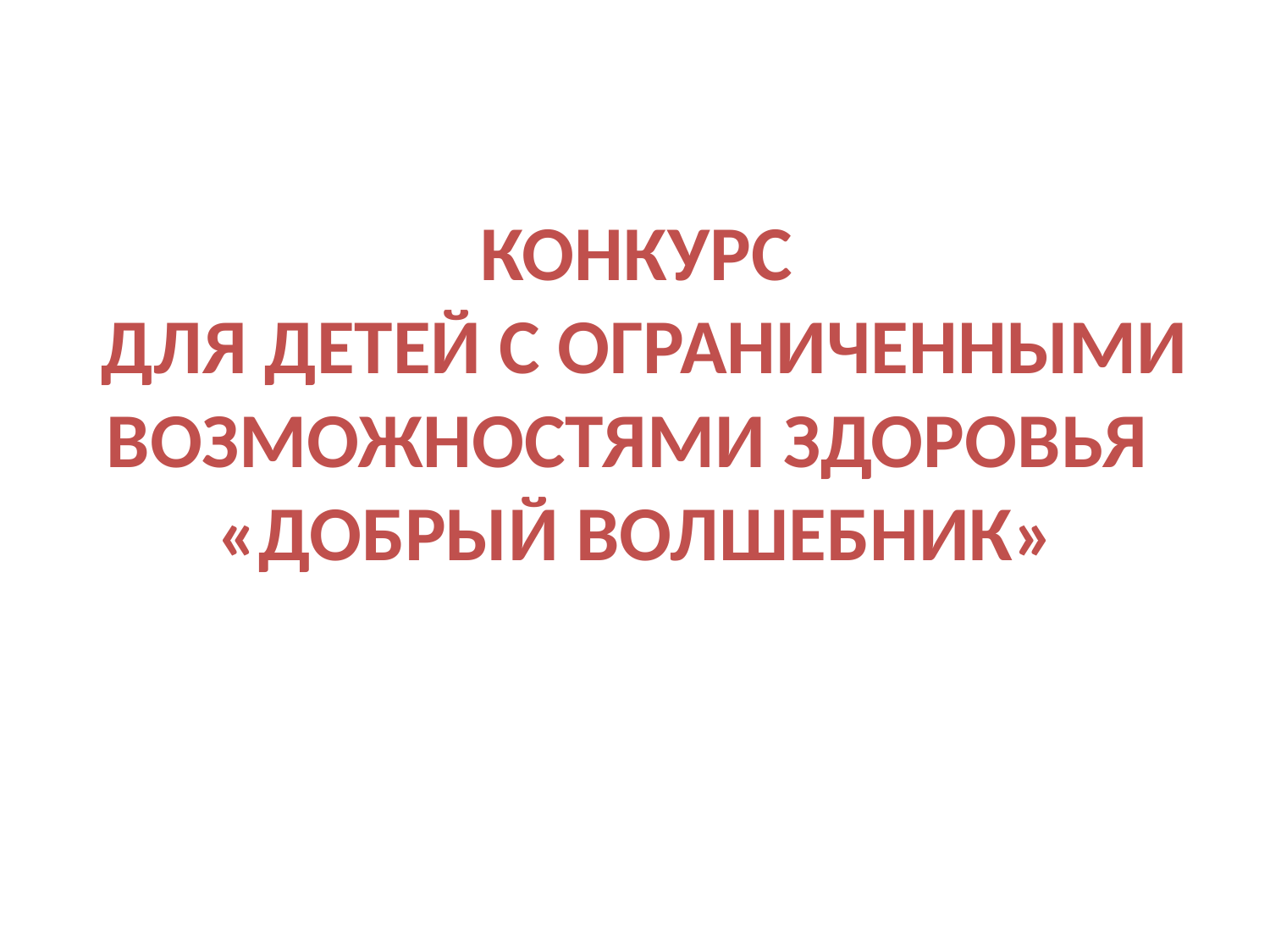

# КОНКУРС ДЛЯ ДЕТЕЙ С ОГРАНИЧЕННЫМИ ВОЗМОЖНОСТЯМИ ЗДОРОВЬЯ «ДОБРЫЙ ВОЛШЕБНИК»